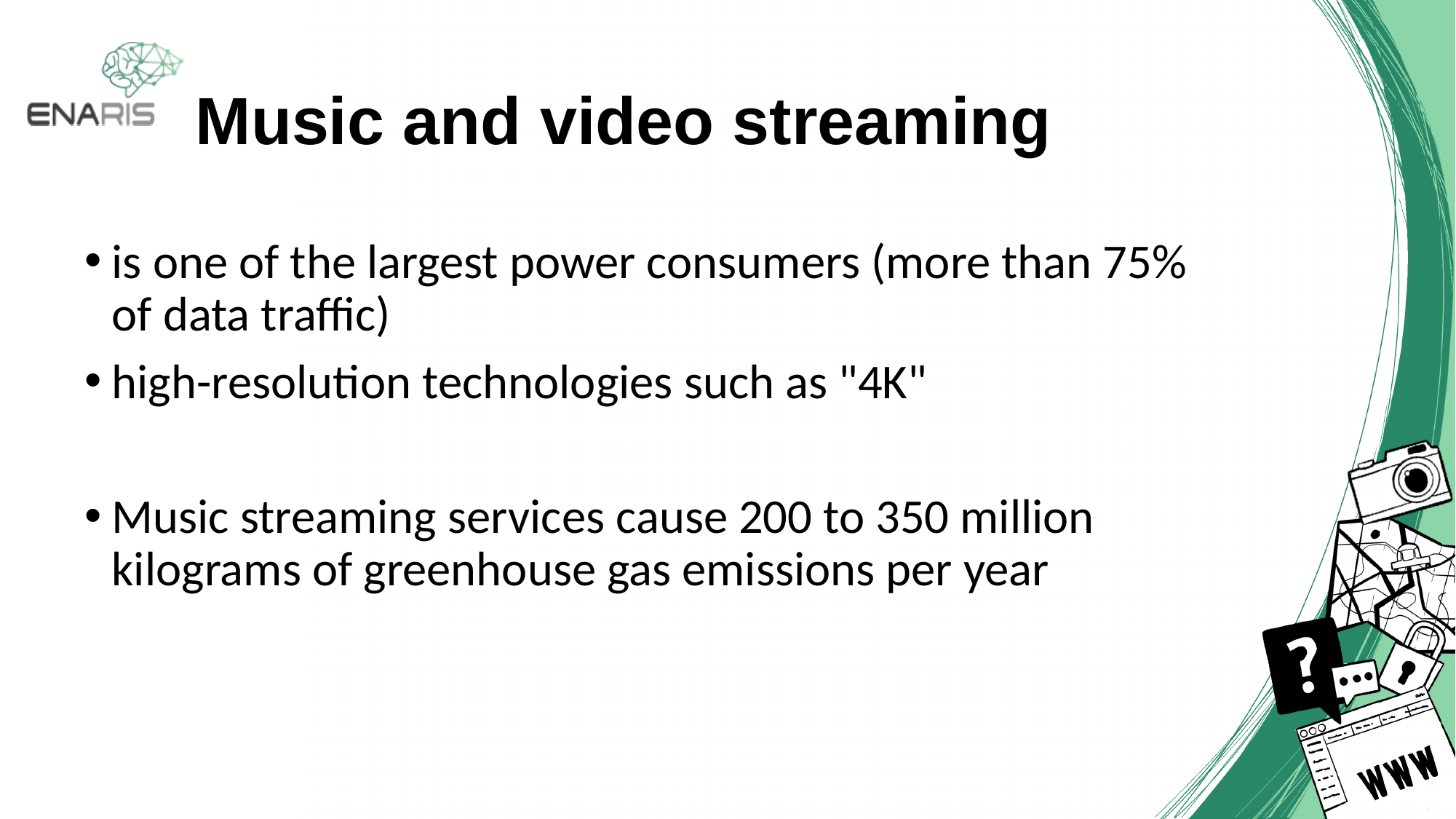

# Music and video streaming
is one of the largest power consumers (more than 75% of data traffic)
high-resolution technologies such as "4K"

Music streaming services cause 200 to 350 million kilograms of greenhouse gas emissions per year